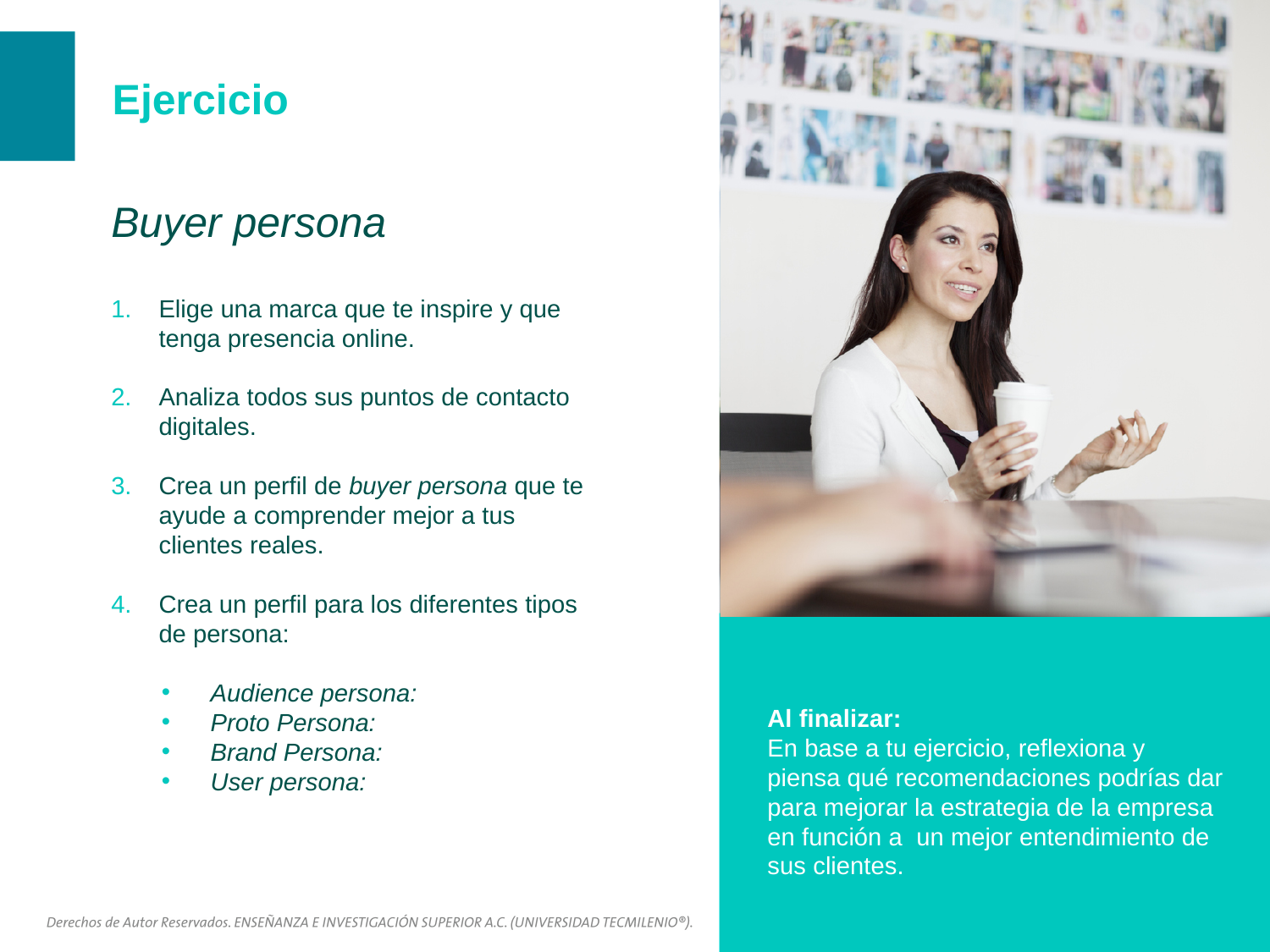

Buyer persona

Elige una marca que te inspire y que tenga presencia online.

Analiza todos sus puntos de contacto digitales.

Crea un perfil de buyer persona que te ayude a comprender mejor a tus clientes reales.

Crea un perfil para los diferentes tipos de persona:

Audience persona:
Proto Persona:
Brand Persona:
User persona:

Al finalizar:
En base a tu ejercicio, reflexiona y piensa qué recomendaciones podrías dar para mejorar la estrategia de la empresa en función a  un mejor entendimiento de sus clientes.